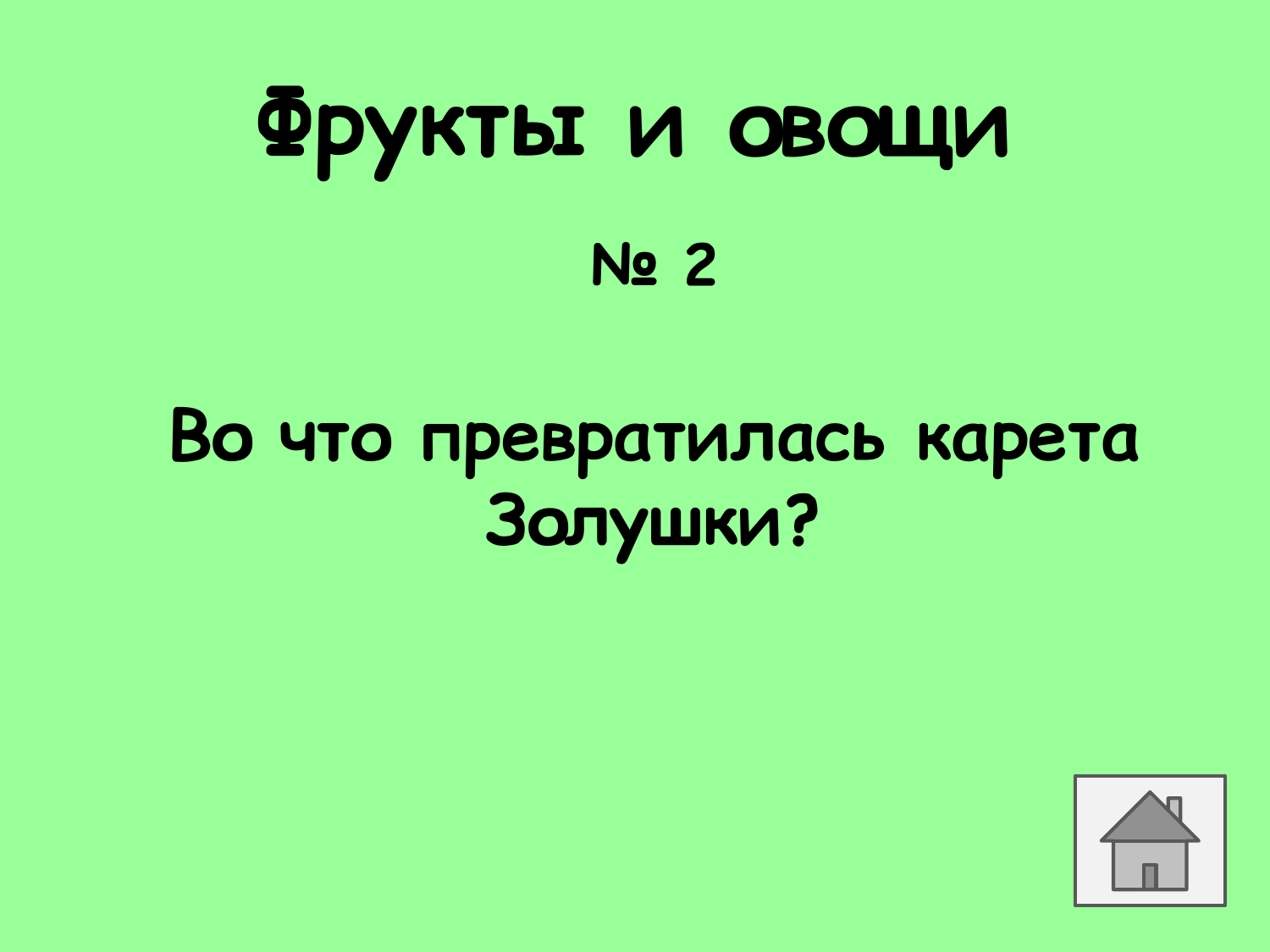

# Фрукты и овощи
№ 2

Во что превратилась карета Золушки?